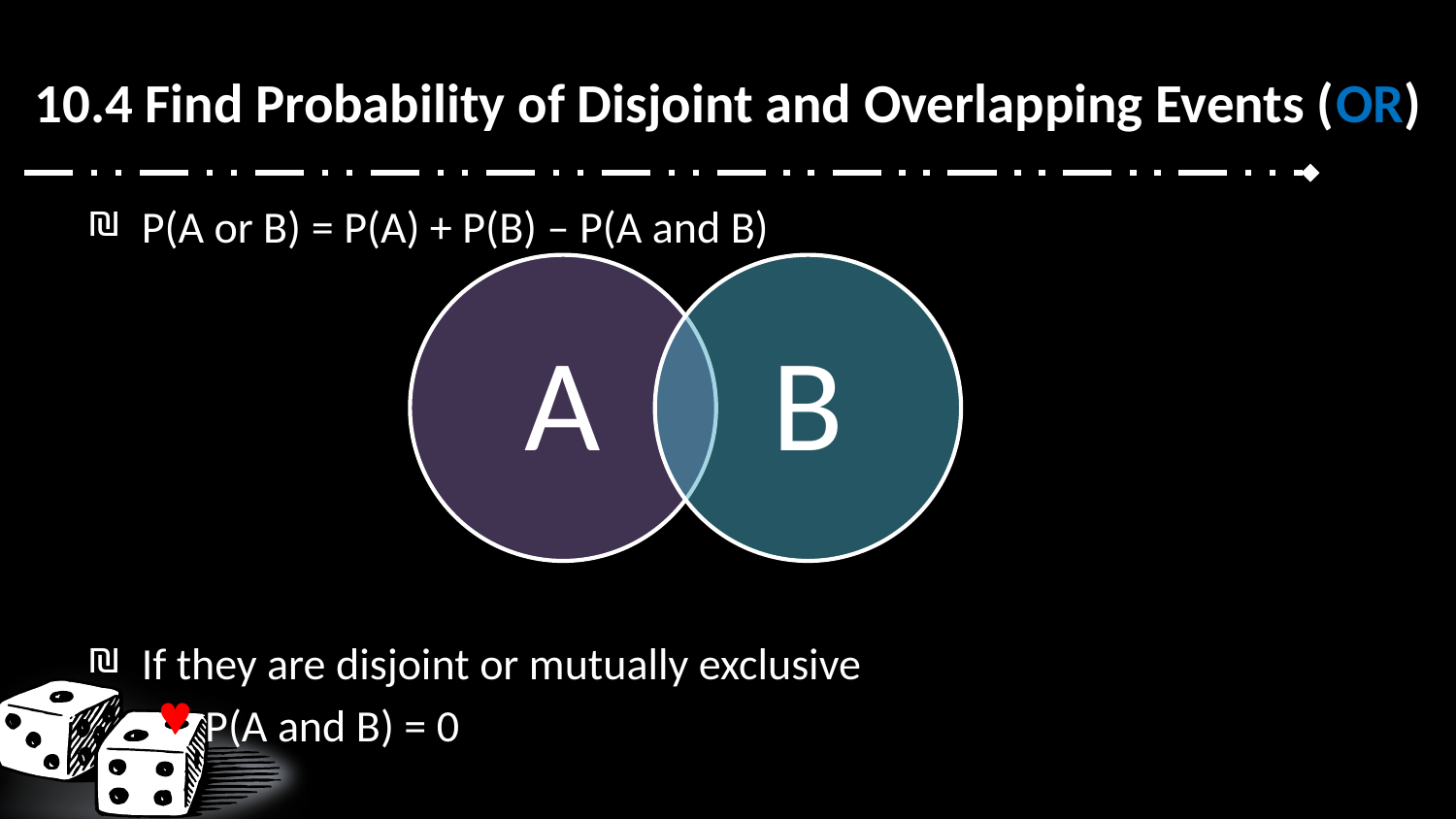

# 10.4 Find Probability of Disjoint and Overlapping Events (OR)
P(A or B) = P(A) + P(B) – P(A and B)

If they are disjoint or mutually exclusive
P(A and B) = 0
A
B